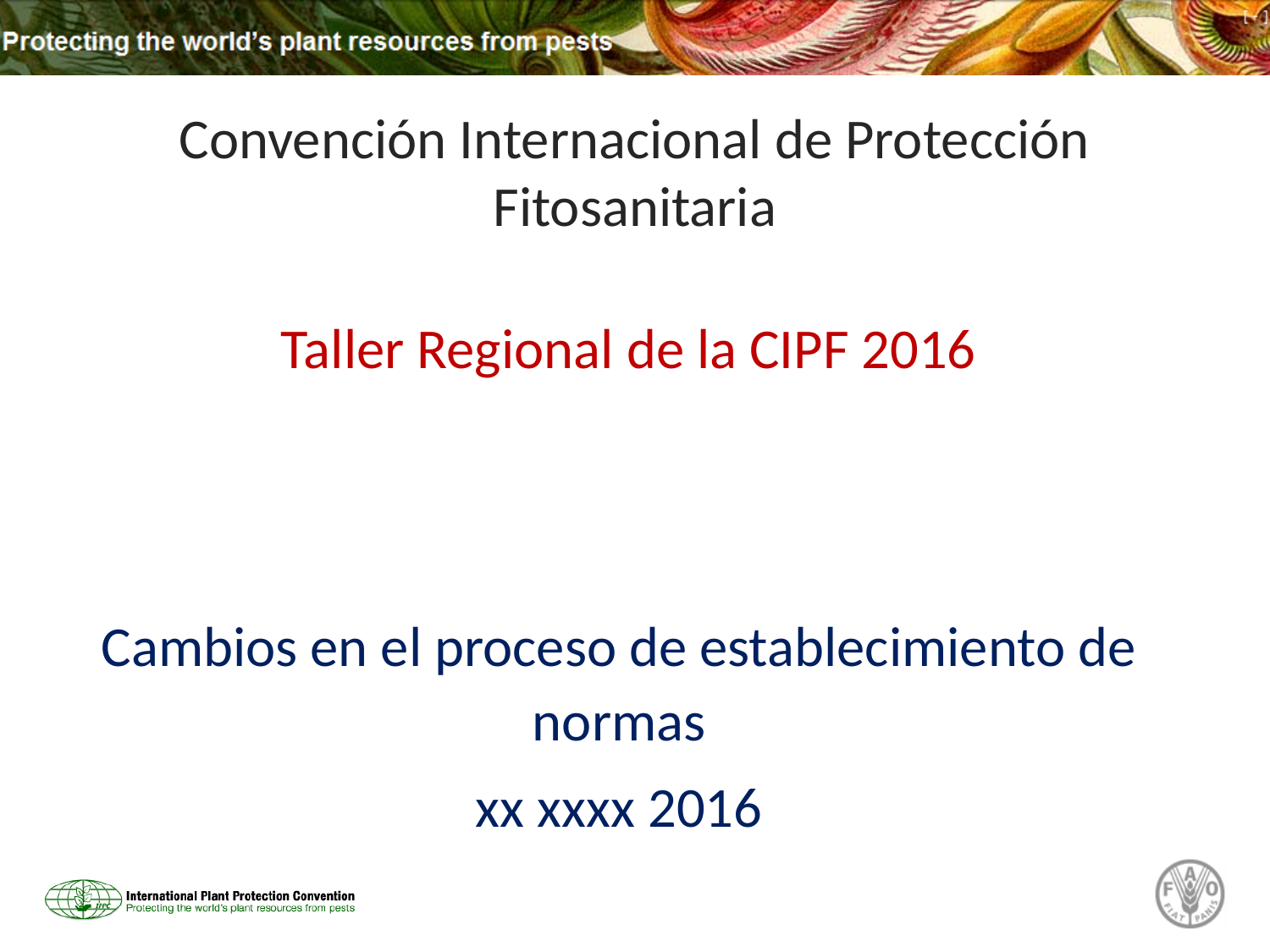

# Convención Internacional de Protección Fitosanitaria

Taller Regional de la CIPF 2016

Cambios en el proceso de establecimiento de normas
xx xxxx 2016